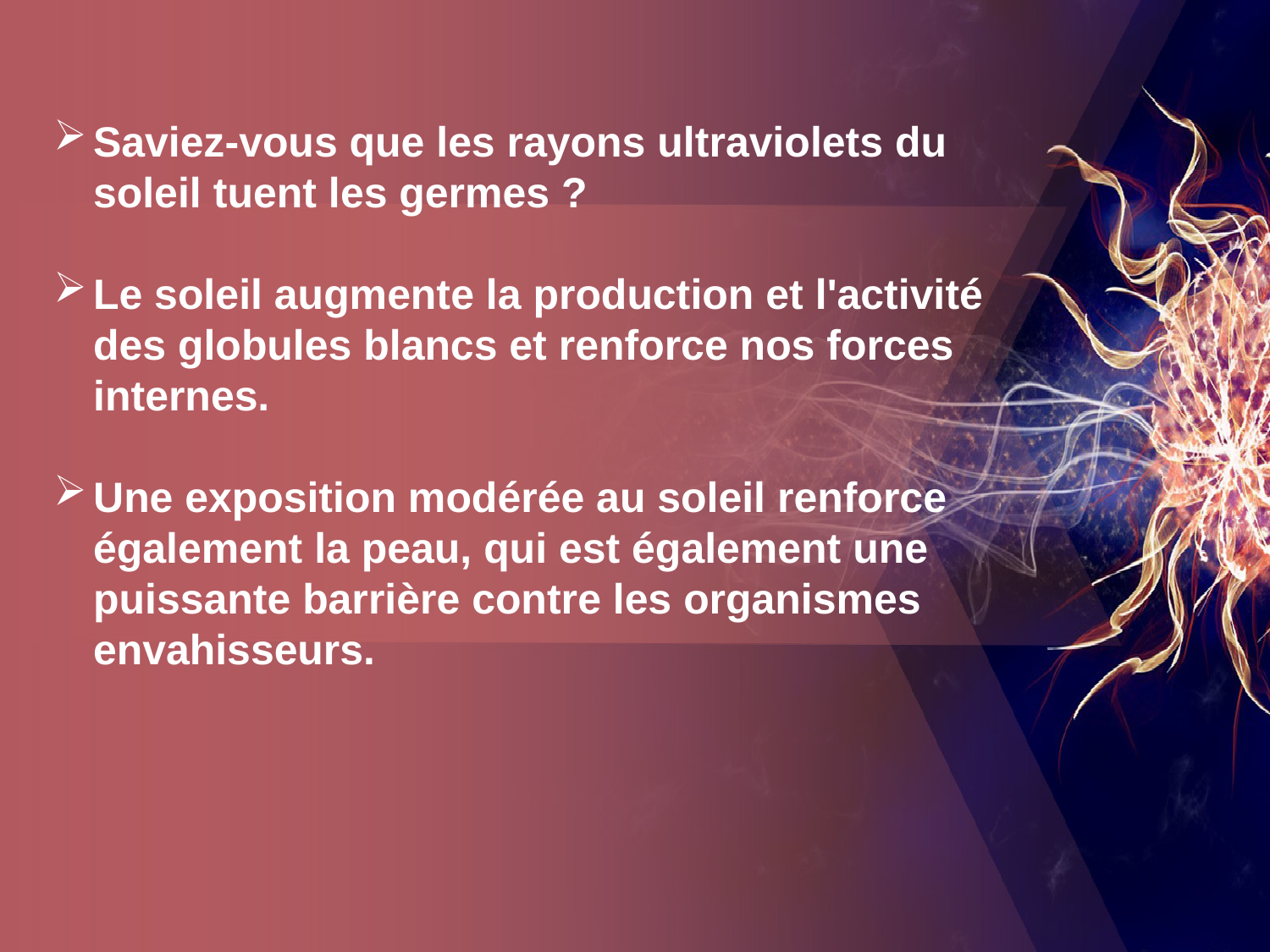

Saviez-vous que les rayons ultraviolets du soleil tuent les germes ?

Le soleil augmente la production et l'activité des globules blancs et renforce nos forces internes.

Une exposition modérée au soleil renforce également la peau, qui est également une puissante barrière contre les organismes envahisseurs.